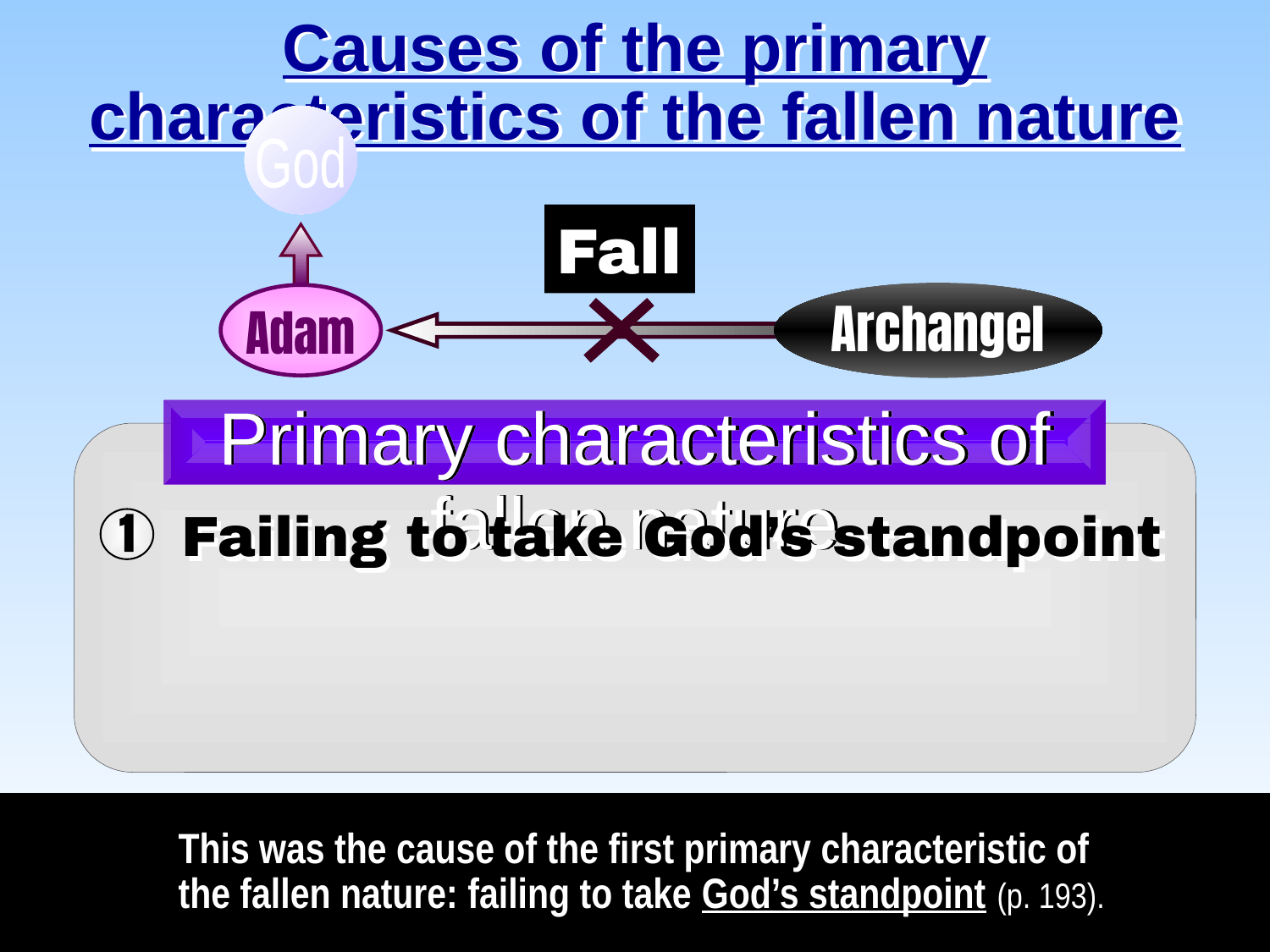

Causes of the primary characteristics of the fallen nature

God
Fall

Archangel

Adam

Primary characteristics of fallen nature

Failing to take God’s standpoint
1

This was the cause of the first primary characteristic of the fallen nature: failing to take God’s standpoint (p. 193).